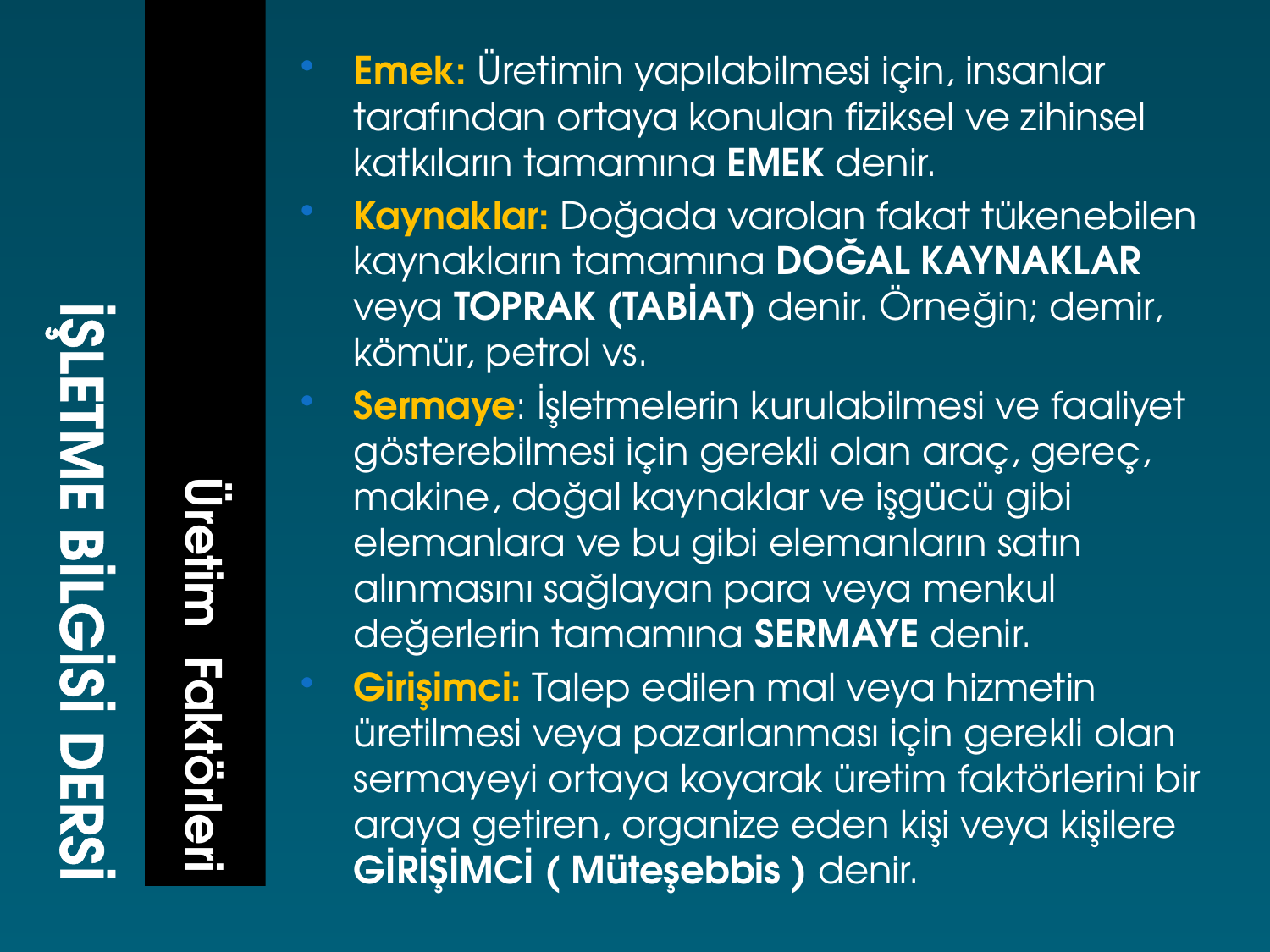

Üretim  Faktörleri
# İŞLETME BİLGİSİ DERSİ
Emek: Üretimin yapılabilmesi için, insanlar tarafından ortaya konulan fiziksel ve zihinsel katkıların tamamına EMEK denir.
Kaynaklar: Doğada varolan fakat tükenebilen kaynakların tamamına DOĞAL KAYNAKLAR veya TOPRAK (TABİAT) denir. Örneğin; demir, kömür, petrol vs.
Sermaye: İşletmelerin kurulabilmesi ve faaliyet gösterebilmesi için gerekli olan araç, gereç, makine, doğal kaynaklar ve işgücü gibi elemanlara ve bu gibi elemanların satın alınmasını sağlayan para veya menkul değerlerin tamamına SERMAYE denir.
Girişimci: Talep edilen mal veya hizmetin üretilmesi veya pazarlanması için gerekli olan sermayeyi ortaya koyarak üretim faktörlerini bir araya getiren, organize eden kişi veya kişilere GİRİŞİMCİ ( Müteşebbis ) denir.